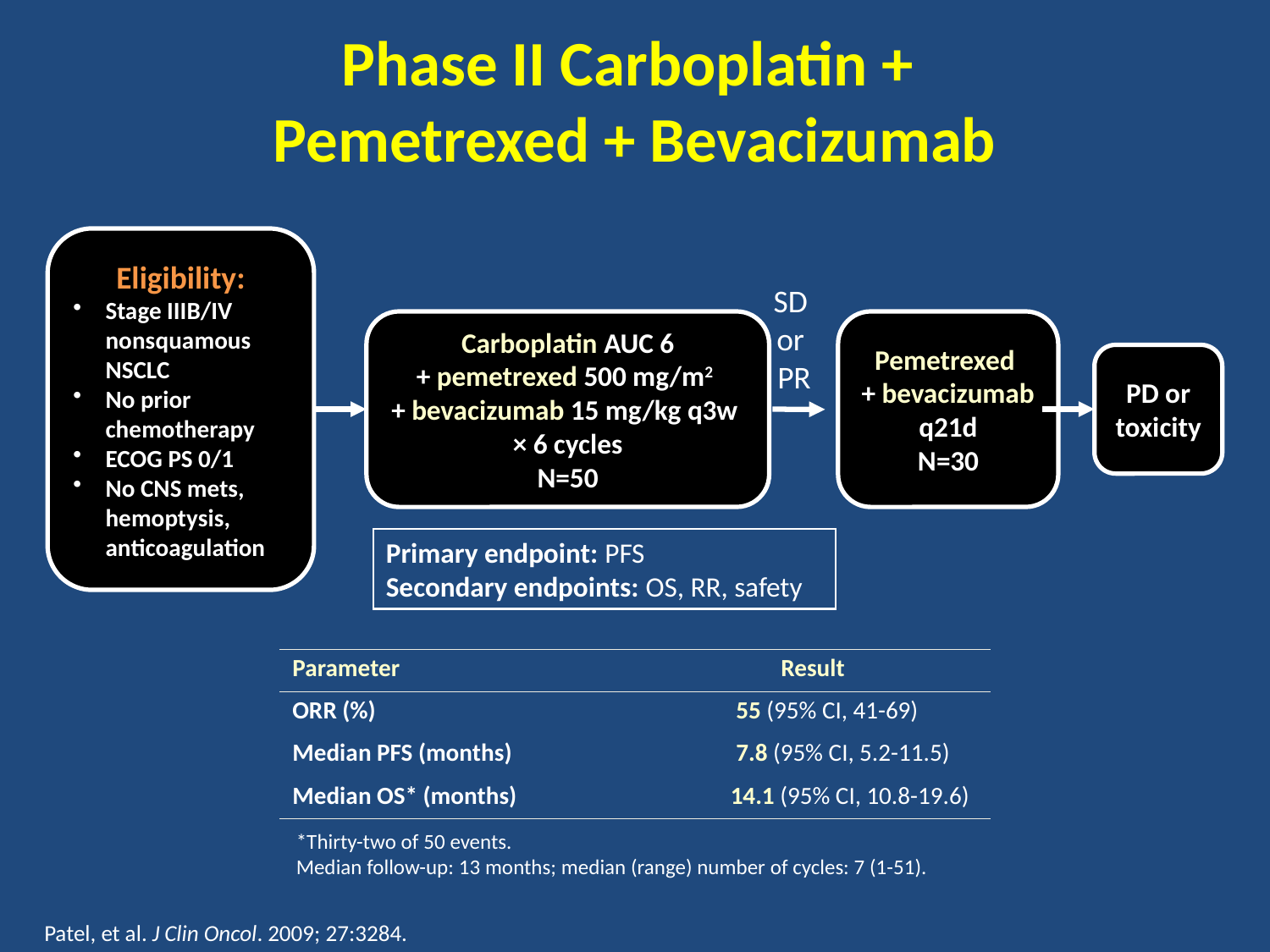

# Phase II Carboplatin + Pemetrexed + Bevacizumab
Eligibility:
Stage IIIB/IV
nonsquamous
NSCLC
No prior chemotherapy
ECOG PS 0/1
No CNS mets,
hemoptysis,
anticoagulation
SD
or
PR
Carboplatin AUC 6
+ pemetrexed 500 mg/m2
+ bevacizumab 15 mg/kg q3w
× 6 cycles
N=50
Pemetrexed
+ bevacizumab
q21d
N=30
PD or
toxicity
Primary endpoint: PFS
Secondary endpoints: OS, RR, safety

| Parameter | Result |
| --- | --- |
| ORR (%) | 55 (95% CI, 41-69) |
| Median PFS (months) | 7.8 (95% CI, 5.2-11.5) |
| Median OS\* (months) | 14.1 (95% CI, 10.8-19.6) |
*Thirty-two of 50 events.
Median follow-up: 13 months; median (range) number of cycles: 7 (1-51).

Patel, et al. J Clin Oncol. 2009; 27:3284.